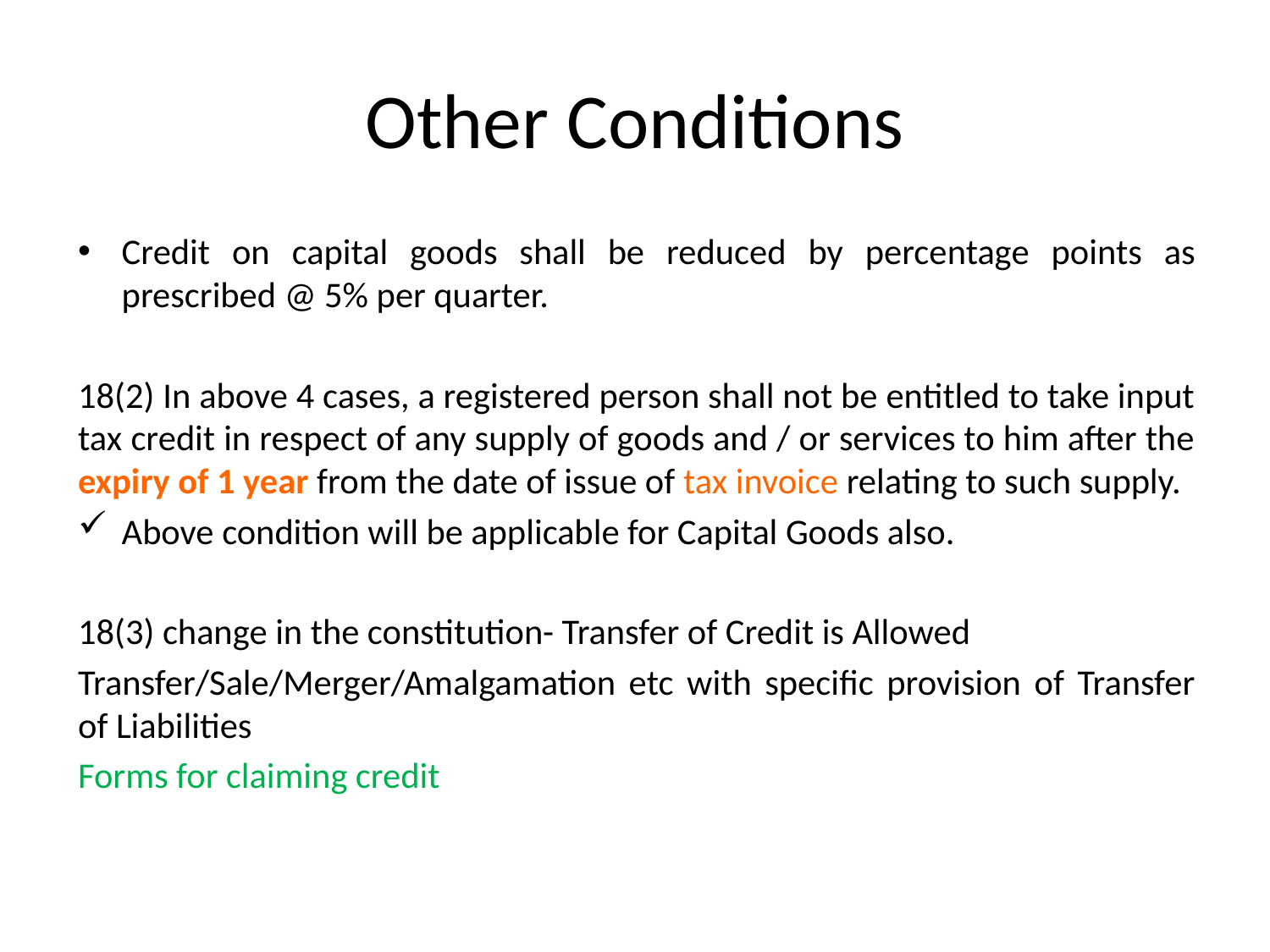

# Other Conditions
Credit on capital goods shall be reduced by percentage points as prescribed @ 5% per quarter.

18(2) In above 4 cases, a registered person shall not be entitled to take input tax credit in respect of any supply of goods and / or services to him after the expiry of 1 year from the date of issue of tax invoice relating to such supply.
Above condition will be applicable for Capital Goods also.

18(3) change in the constitution- Transfer of Credit is Allowed
Transfer/Sale/Merger/Amalgamation etc with specific provision of Transfer of Liabilities
Forms for claiming credit